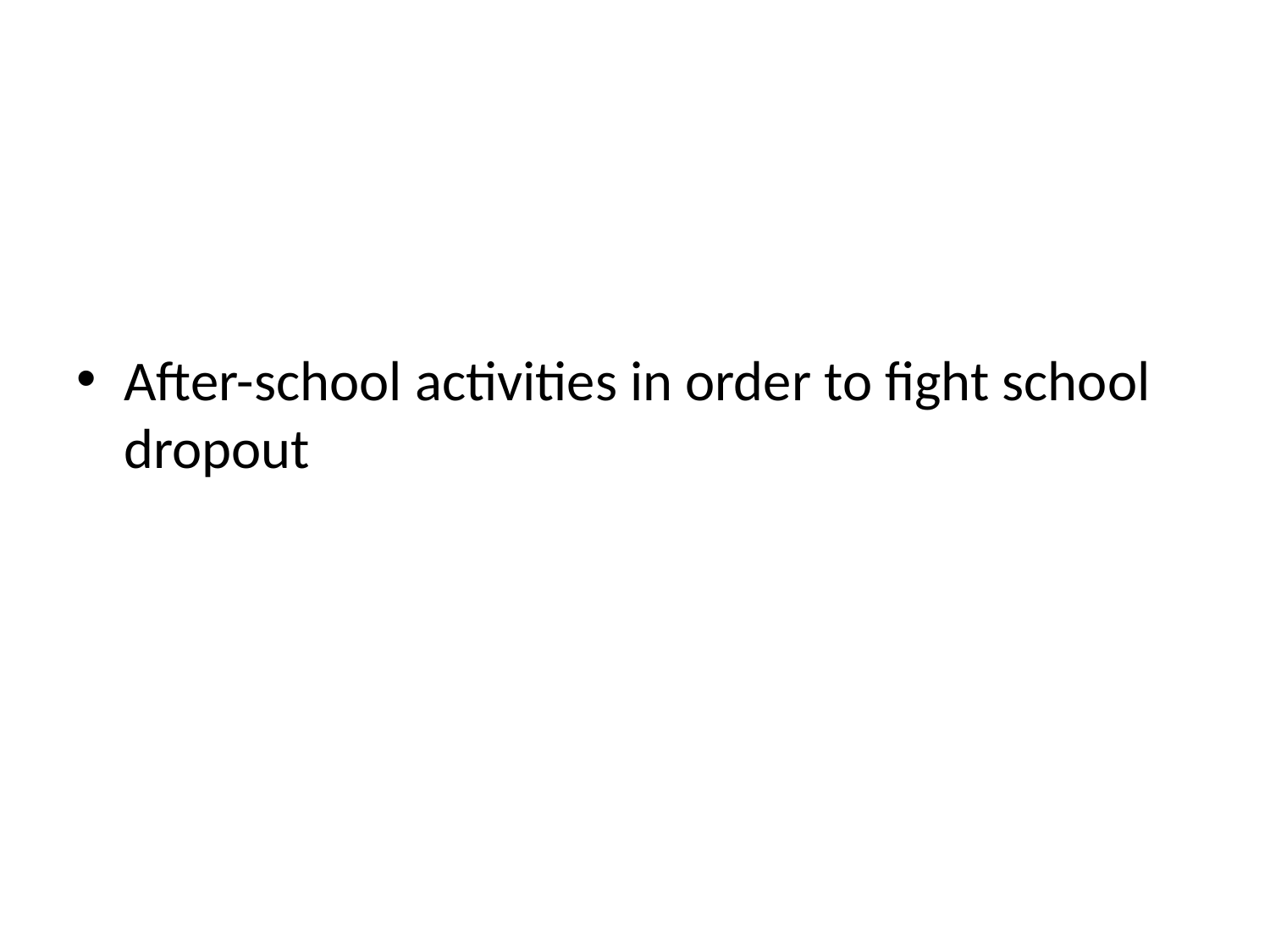

After-school activities in order to fight school dropout